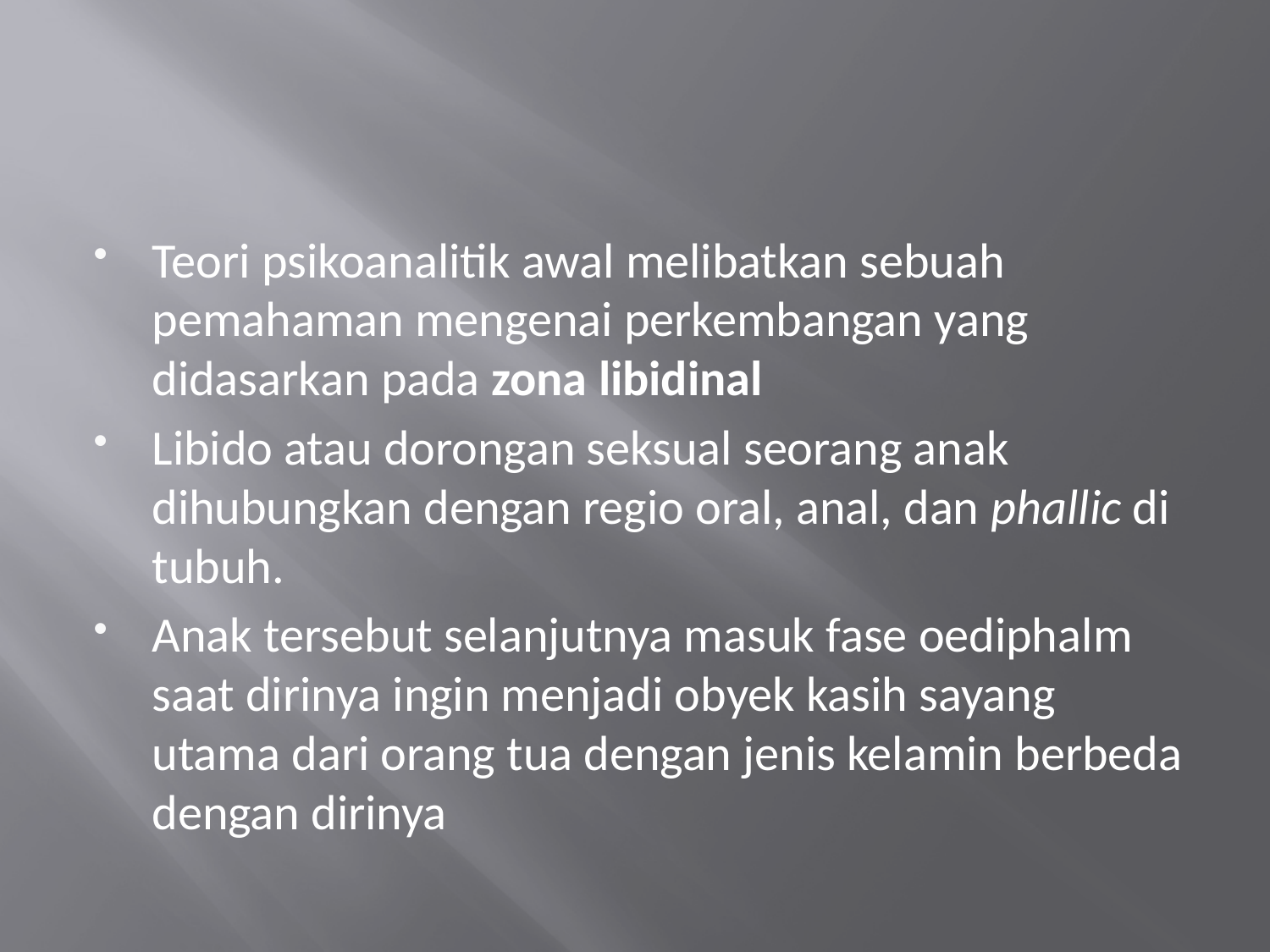

#
Teori psikoanalitik awal melibatkan sebuah pemahaman mengenai perkembangan yang didasarkan pada zona libidinal
Libido atau dorongan seksual seorang anak dihubungkan dengan regio oral, anal, dan phallic di tubuh.
Anak tersebut selanjutnya masuk fase oediphalm saat dirinya ingin menjadi obyek kasih sayang utama dari orang tua dengan jenis kelamin berbeda dengan dirinya